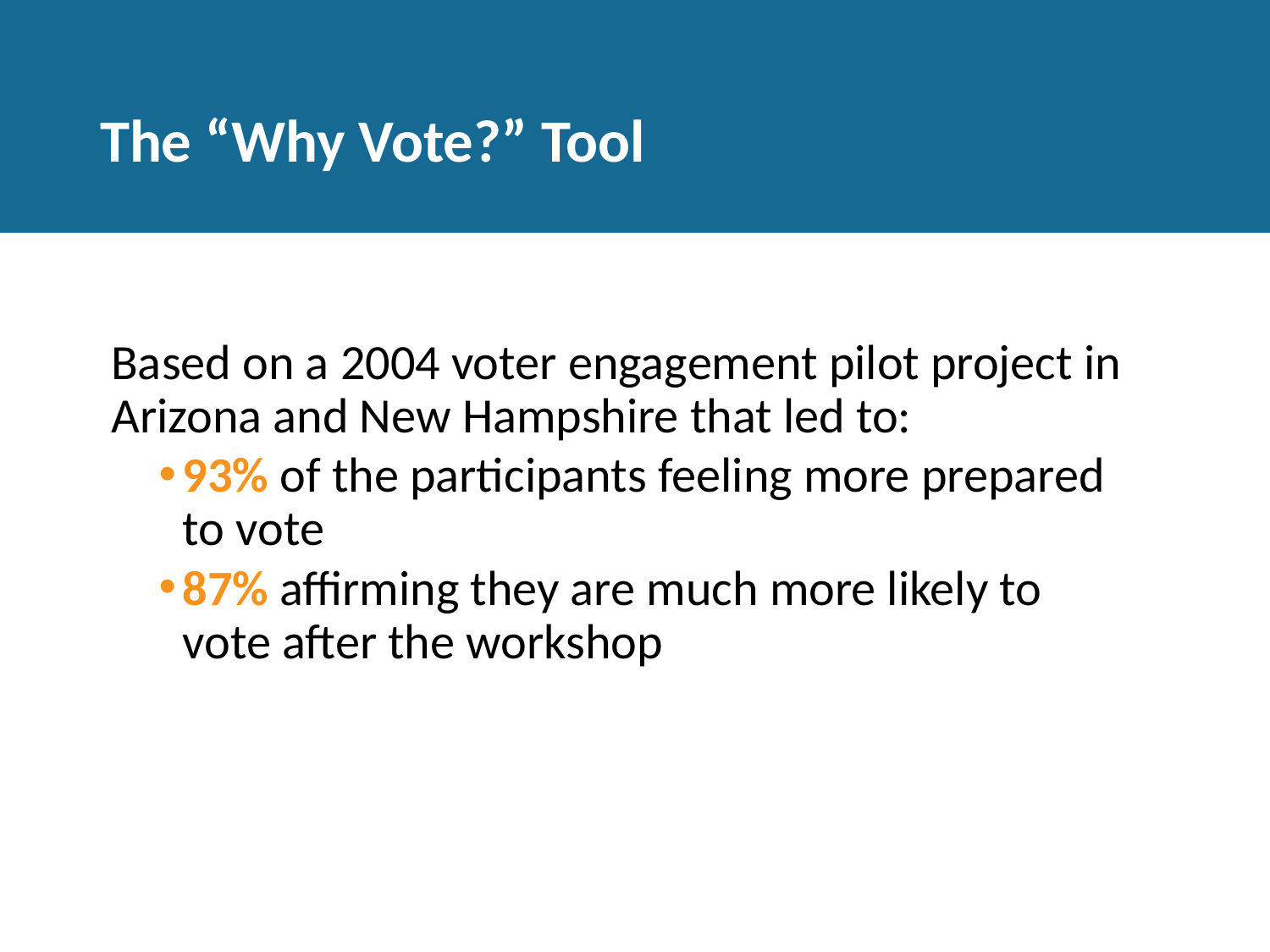

# The “Why Vote?” Tool
Based on a 2004 voter engagement pilot project in Arizona and New Hampshire that led to:
93% of the participants feeling more prepared to vote
87% affirming they are much more likely to vote after the workshop